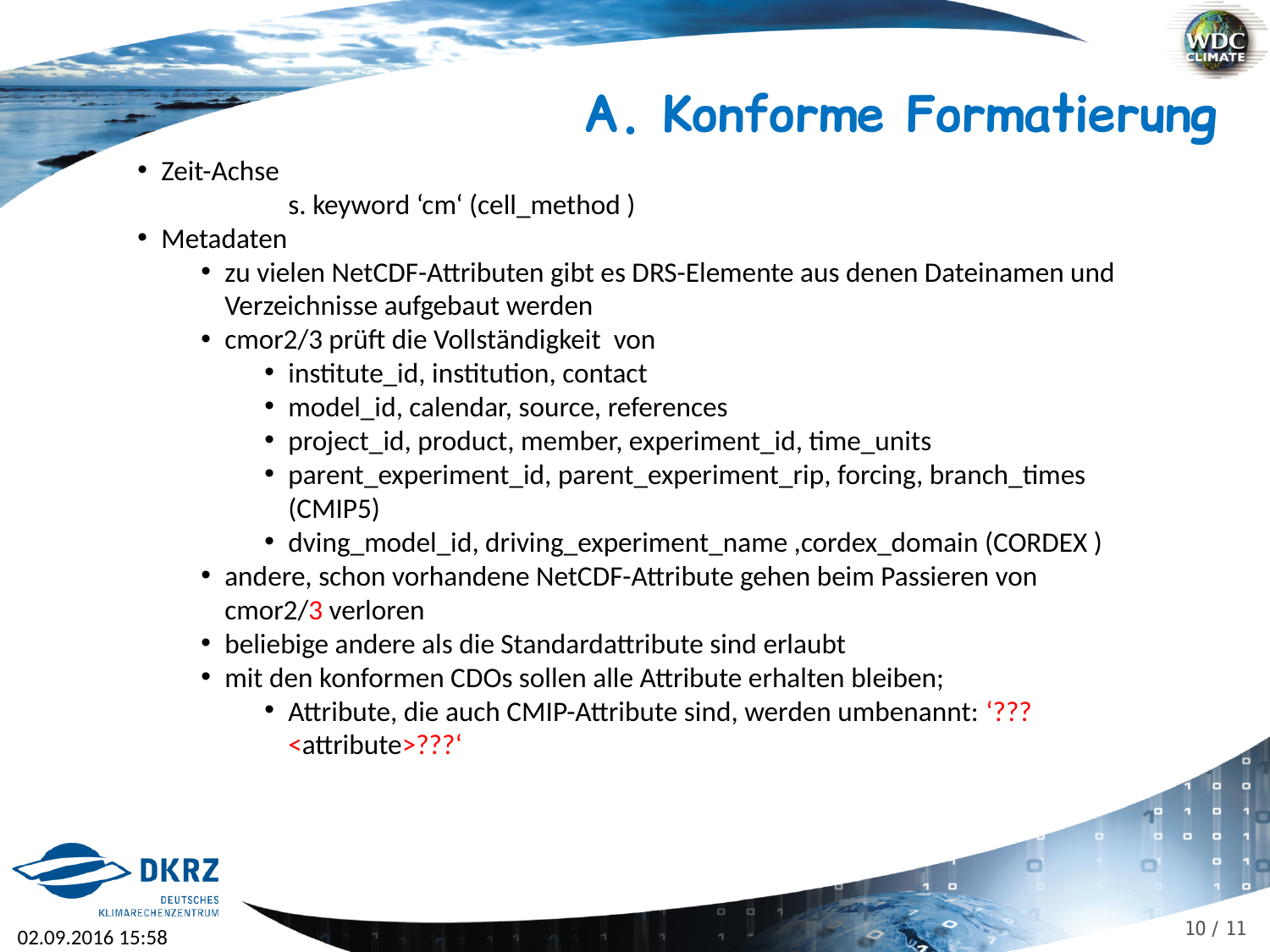

A. Konforme Formatierung
Zeit-Achse
	s. keyword ‘cm‘ (cell_method )
Metadaten
zu vielen NetCDF-Attributen gibt es DRS-Elemente aus denen Dateinamen und Verzeichnisse aufgebaut werden
cmor2/3 prüft die Vollständigkeit  von
institute_id, institution, contact
model_id, calendar, source, references
project_id, product, member, experiment_id, time_units
parent_experiment_id, parent_experiment_rip, forcing, branch_times (CMIP5)
dving_model_id, driving_experiment_name ,cordex_domain (CORDEX )
andere, schon vorhandene NetCDF-Attribute gehen beim Passieren von cmor2/3 verloren
beliebige andere als die Standardattribute sind erlaubt
mit den konformen CDOs sollen alle Attribute erhalten bleiben;
Attribute, die auch CMIP-Attribute sind, werden umbenannt: ‘???<attribute>???‘